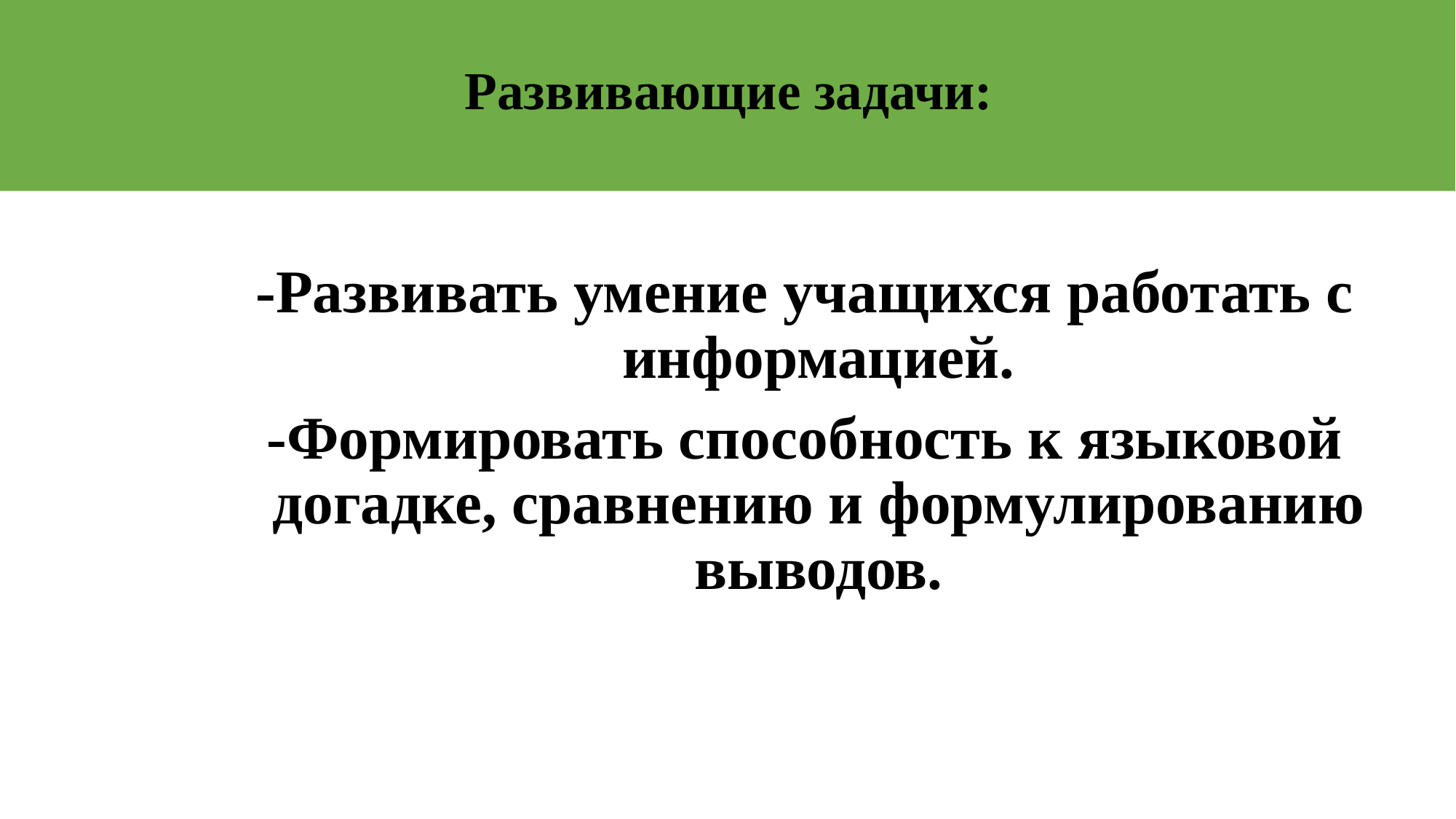

# Развивающие задачи:
-Развивать умение учащихся работать с информацией.
-Формировать способность к языковой догадке, сравнению и формулированию выводов.